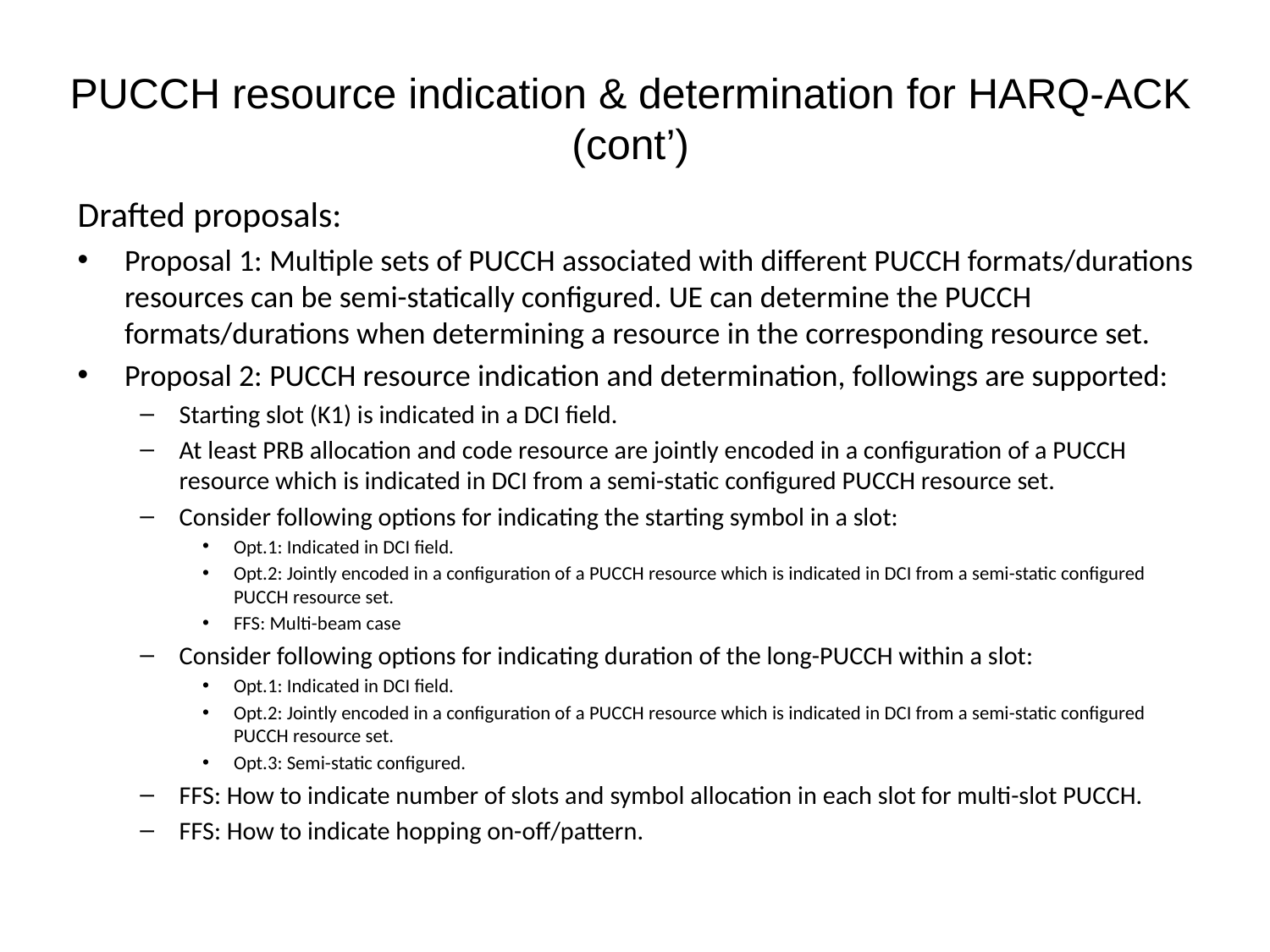

PUCCH resource indication & determination for HARQ-ACK (cont’)
Drafted proposals:
Proposal 1: Multiple sets of PUCCH associated with different PUCCH formats/durations resources can be semi-statically configured. UE can determine the PUCCH formats/durations when determining a resource in the corresponding resource set.
Proposal 2: PUCCH resource indication and determination, followings are supported:
Starting slot (K1) is indicated in a DCI field.
At least PRB allocation and code resource are jointly encoded in a configuration of a PUCCH resource which is indicated in DCI from a semi-static configured PUCCH resource set.
Consider following options for indicating the starting symbol in a slot:
Opt.1: Indicated in DCI field.
Opt.2: Jointly encoded in a configuration of a PUCCH resource which is indicated in DCI from a semi-static configured PUCCH resource set.
FFS: Multi-beam case
Consider following options for indicating duration of the long-PUCCH within a slot:
Opt.1: Indicated in DCI field.
Opt.2: Jointly encoded in a configuration of a PUCCH resource which is indicated in DCI from a semi-static configured PUCCH resource set.
Opt.3: Semi-static configured.
FFS: How to indicate number of slots and symbol allocation in each slot for multi-slot PUCCH.
FFS: How to indicate hopping on-off/pattern.